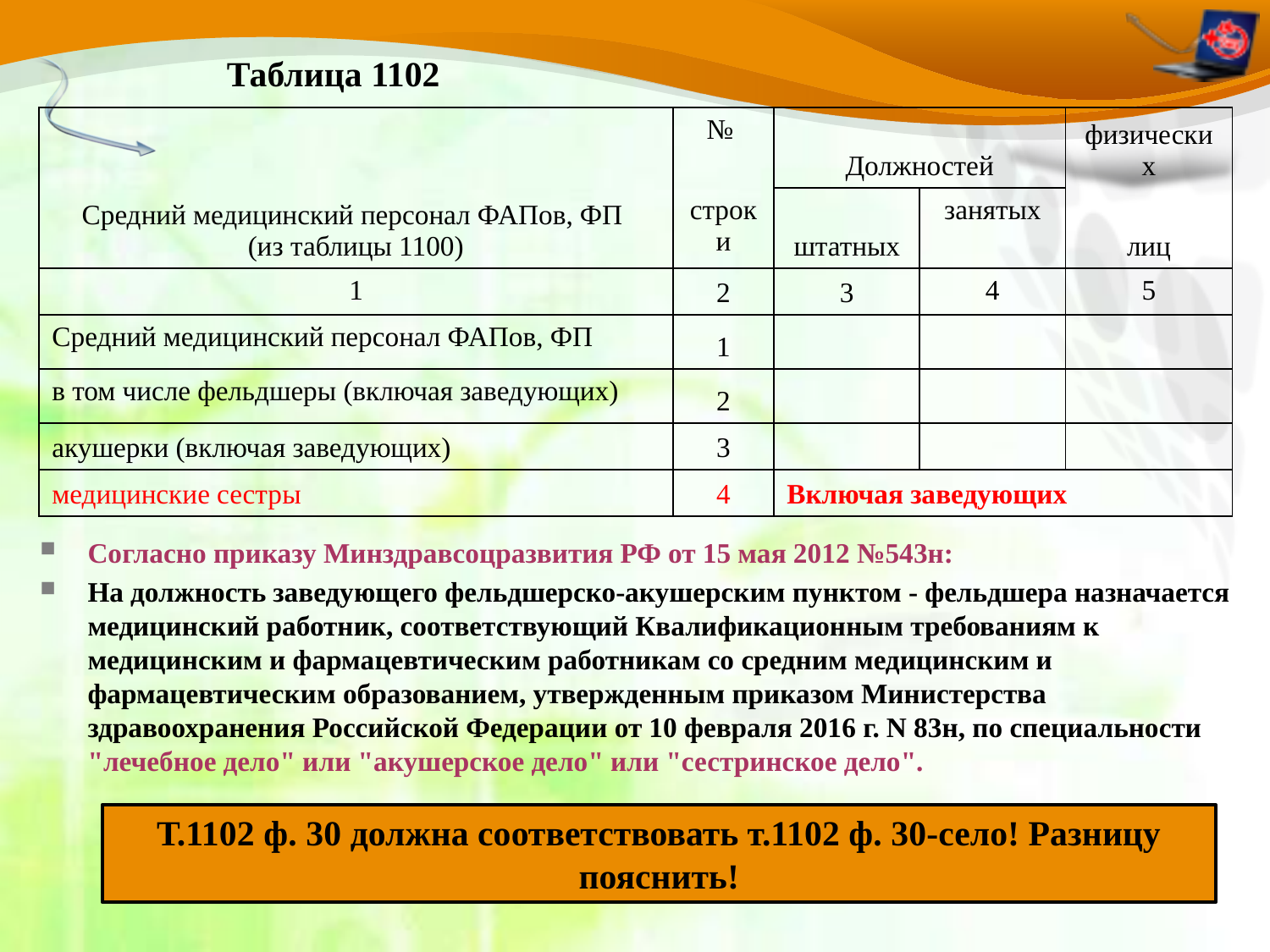

Таблица 1102
| Средний медицинский персонал ФАПов, ФП (из таблицы 1100) | № | Должностей |  | физических |
| --- | --- | --- | --- | --- |
|  | строки | штатных | занятых | лиц |
| 1 | 2 | 3 | 4 | 5 |
| Средний медицинский персонал ФАПов, ФП | 1 |  |  |  |
| в том числе фельдшеры (включая заведующих) | 2 |  |  |  |
| акушерки (включая заведующих) | 3 |  |  |  |
| медицинские сестры | 4 | Включая заведующих |  |  |
Согласно приказу Минздравсоцразвития РФ от 15 мая 2012 №543н:
На должность заведующего фельдшерско-акушерским пунктом - фельдшера назначается медицинский работник, соответствующий Квалификационным требованиям к медицинским и фармацевтическим работникам со средним медицинским и фармацевтическим образованием, утвержденным приказом Министерства здравоохранения Российской Федерации от 10 февраля 2016 г. N 83н, по специальности "лечебное дело" или "акушерское дело" или "сестринское дело".

Т.1102 ф. 30 должна соответствовать т.1102 ф. 30-село! Разницу пояснить!